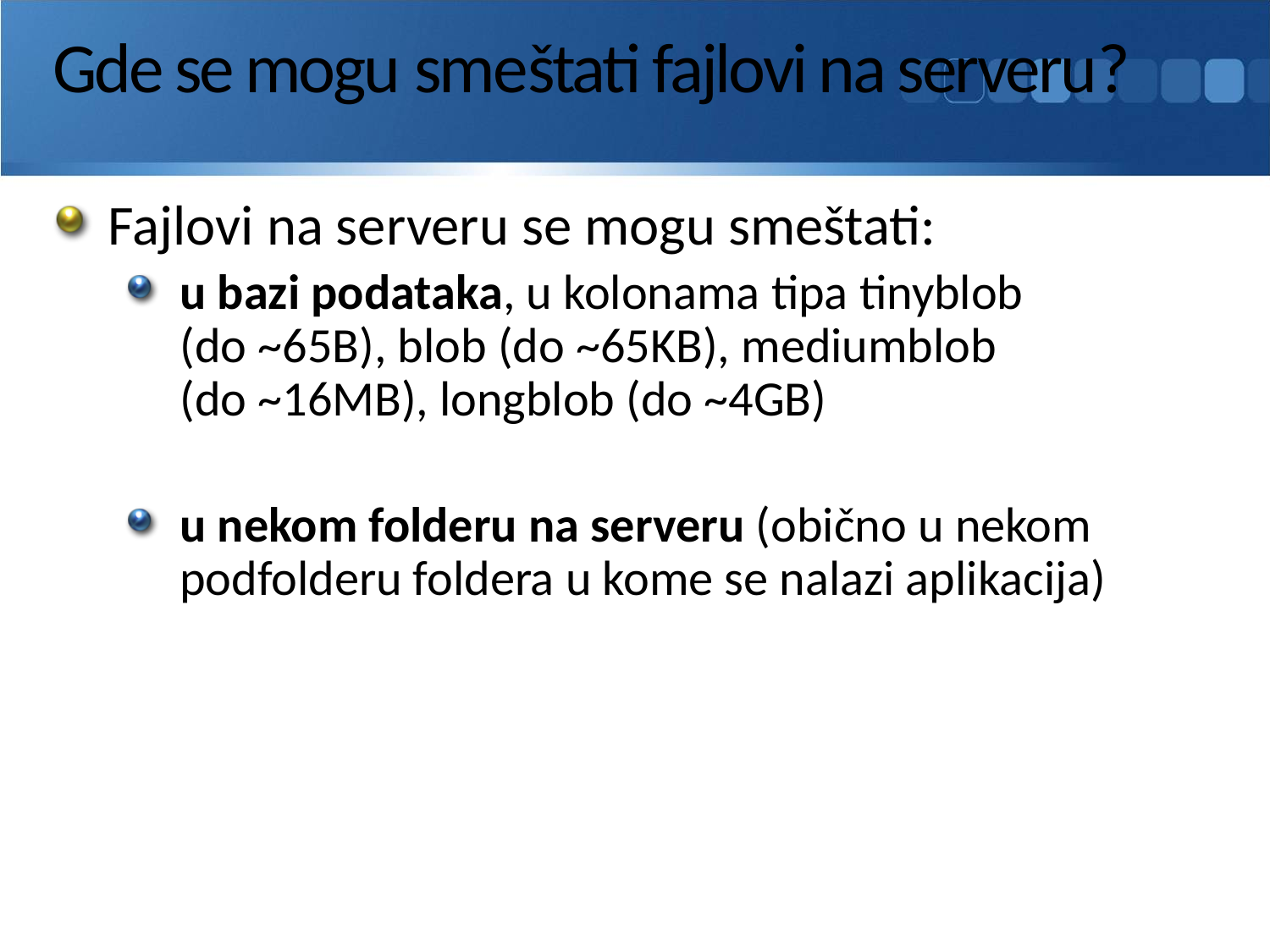

# Gde se mogu smeštati fajlovi na serveru?
Fajlovi na serveru se mogu smeštati:
u bazi podataka, u kolonama tipa tinyblob
(do ~65B), blob (do ~65KB), mediumblob
(do ~16MB), longblob (do ~4GB)

u nekom folderu na serveru (obično u nekom podfolderu foldera u kome se nalazi aplikacija)